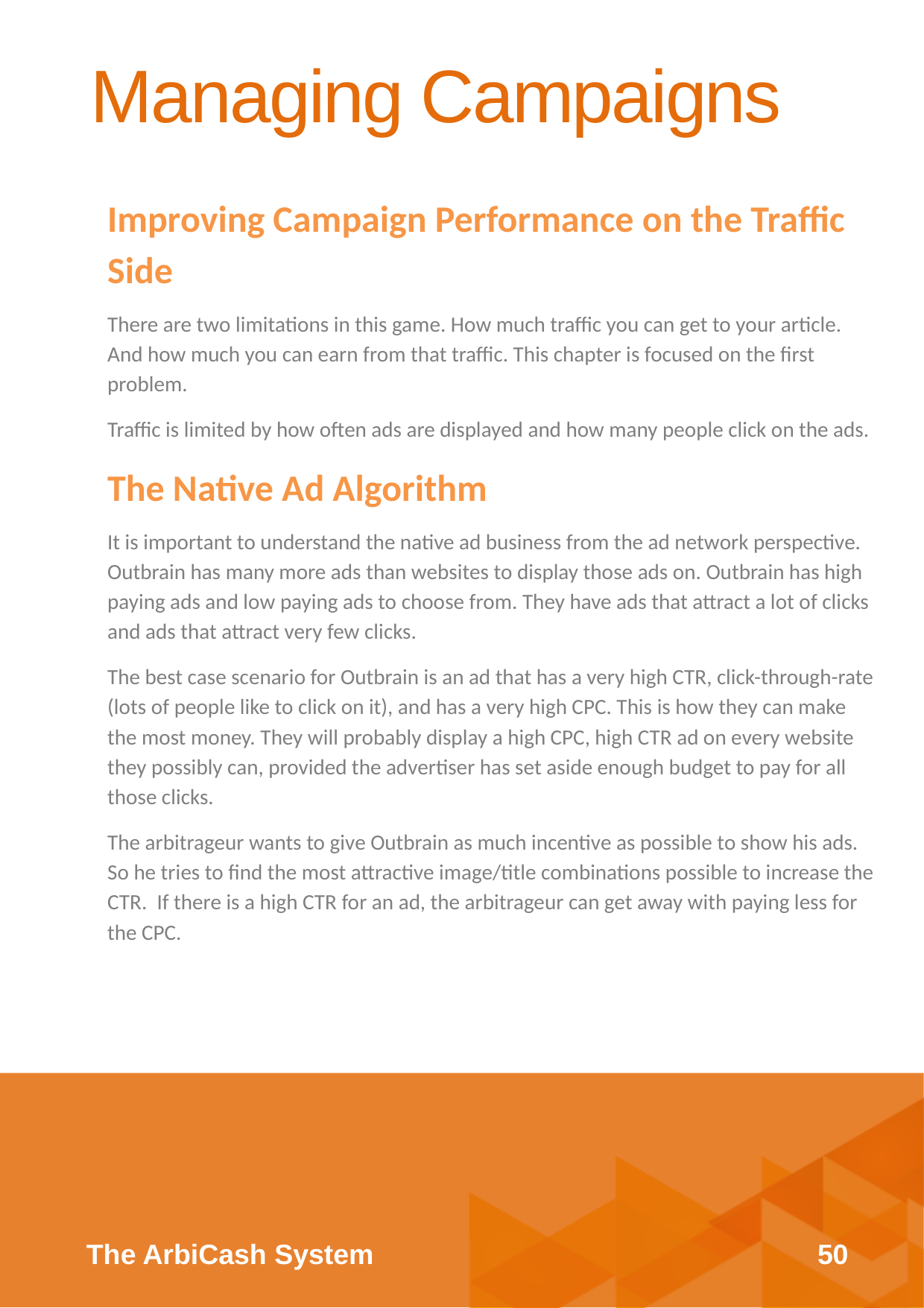

Managing Campaigns

Improving Campaign Performance on the Traffic Side
There are two limitations in this game. How much traffic you can get to your article. And how much you can earn from that traffic. This chapter is focused on the first problem.
Traffic is limited by how often ads are displayed and how many people click on the ads.
The Native Ad Algorithm
It is important to understand the native ad business from the ad network perspective. Outbrain has many more ads than websites to display those ads on. Outbrain has high paying ads and low paying ads to choose from. They have ads that attract a lot of clicks and ads that attract very few clicks.
The best case scenario for Outbrain is an ad that has a very high CTR, click-through-rate (lots of people like to click on it), and has a very high CPC. This is how they can make the most money. They will probably display a high CPC, high CTR ad on every website they possibly can, provided the advertiser has set aside enough budget to pay for all those clicks.
The arbitrageur wants to give Outbrain as much incentive as possible to show his ads. So he tries to find the most attractive image/title combinations possible to increase the CTR.  If there is a high CTR for an ad, the arbitrageur can get away with paying less for the CPC.